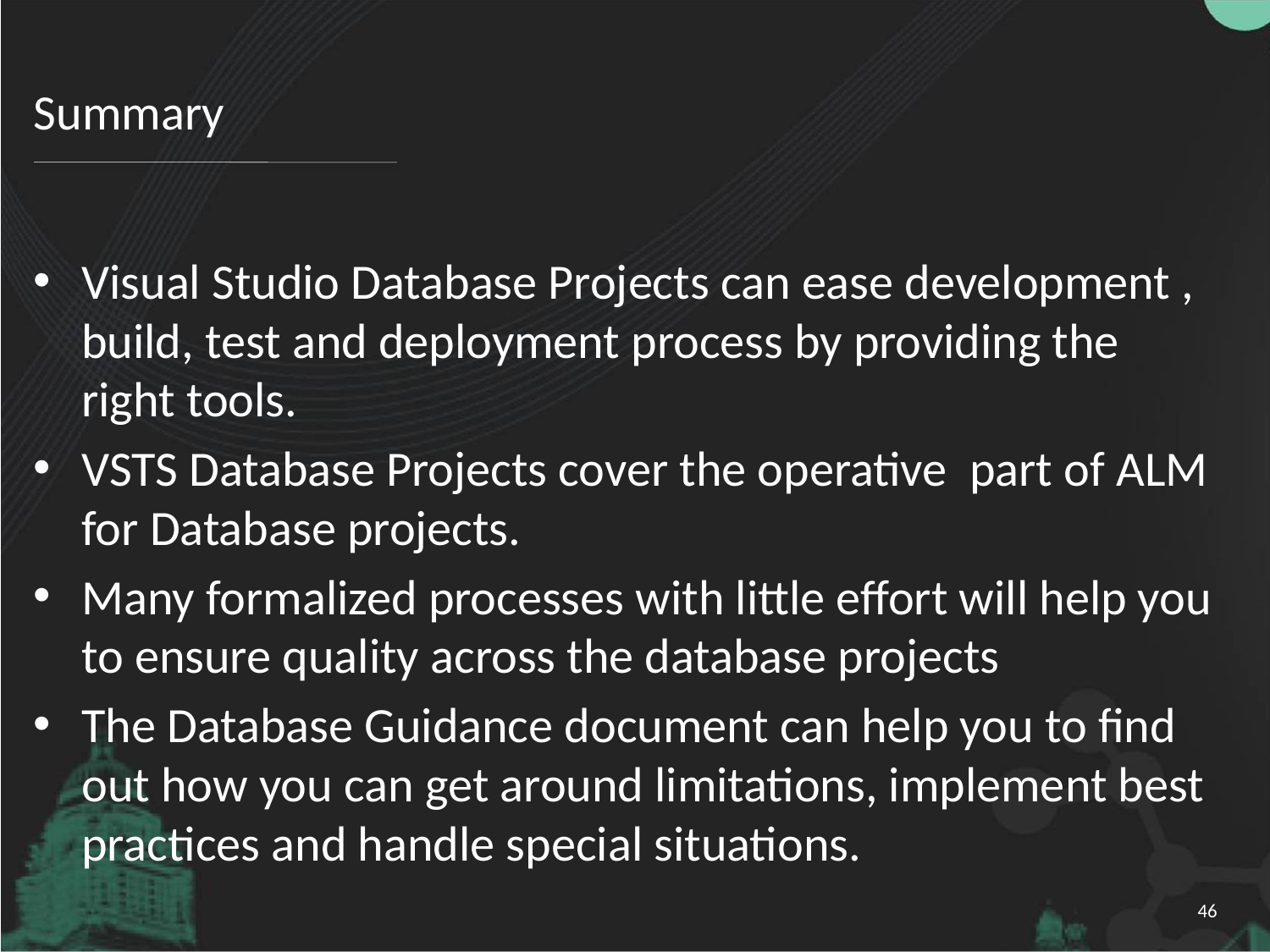

# Summary

Visual Studio Database Projects can ease development , build, test and deployment process by providing the right tools.
VSTS Database Projects cover the operative  part of ALM for Database projects.
Many formalized processes with little effort will help you to ensure quality across the database projects
The Database Guidance document can help you to find out how you can get around limitations, implement best practices and handle special situations.
46